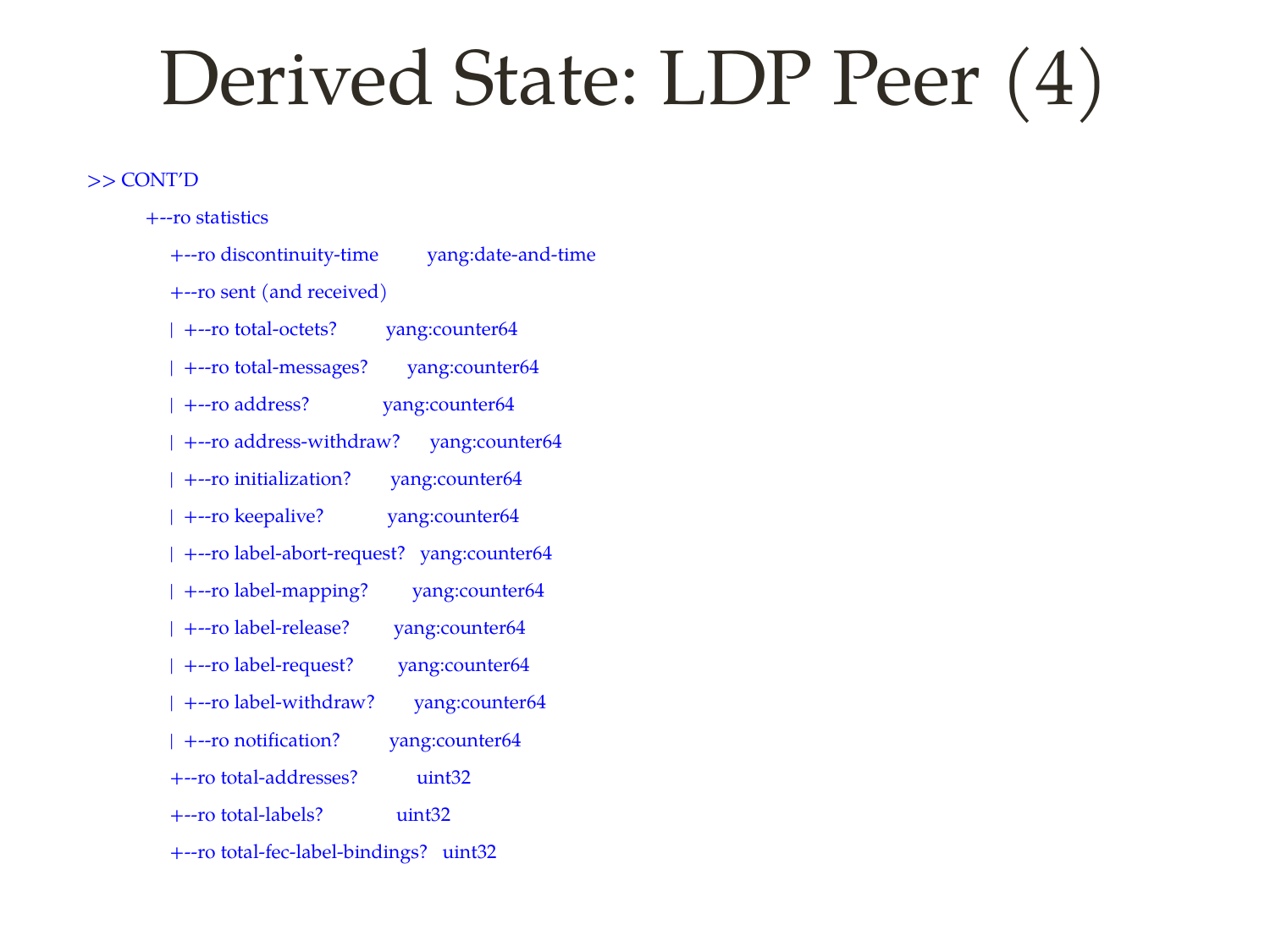

# Derived State: LDP Peer (4)
 >> CONT’D
             +--ro statistics
                  +--ro discontinuity-time          yang:date-and-time
                  +--ro sent (and received)
                  |  +--ro total-octets?          yang:counter64
                  |  +--ro total-messages?        yang:counter64
                  |  +--ro address?               yang:counter64
                  |  +--ro address-withdraw?      yang:counter64
                  |  +--ro initialization?        yang:counter64
                  |  +--ro keepalive?             yang:counter64
                  |  +--ro label-abort-request?   yang:counter64
                  |  +--ro label-mapping?         yang:counter64
                  |  +--ro label-release?         yang:counter64
                  |  +--ro label-request?         yang:counter64
                  |  +--ro label-withdraw?        yang:counter64
                  |  +--ro notification?          yang:counter64
                  +--ro total-addresses?            uint32
                  +--ro total-labels?               uint32
                  +--ro total-fec-label-bindings?   uint32